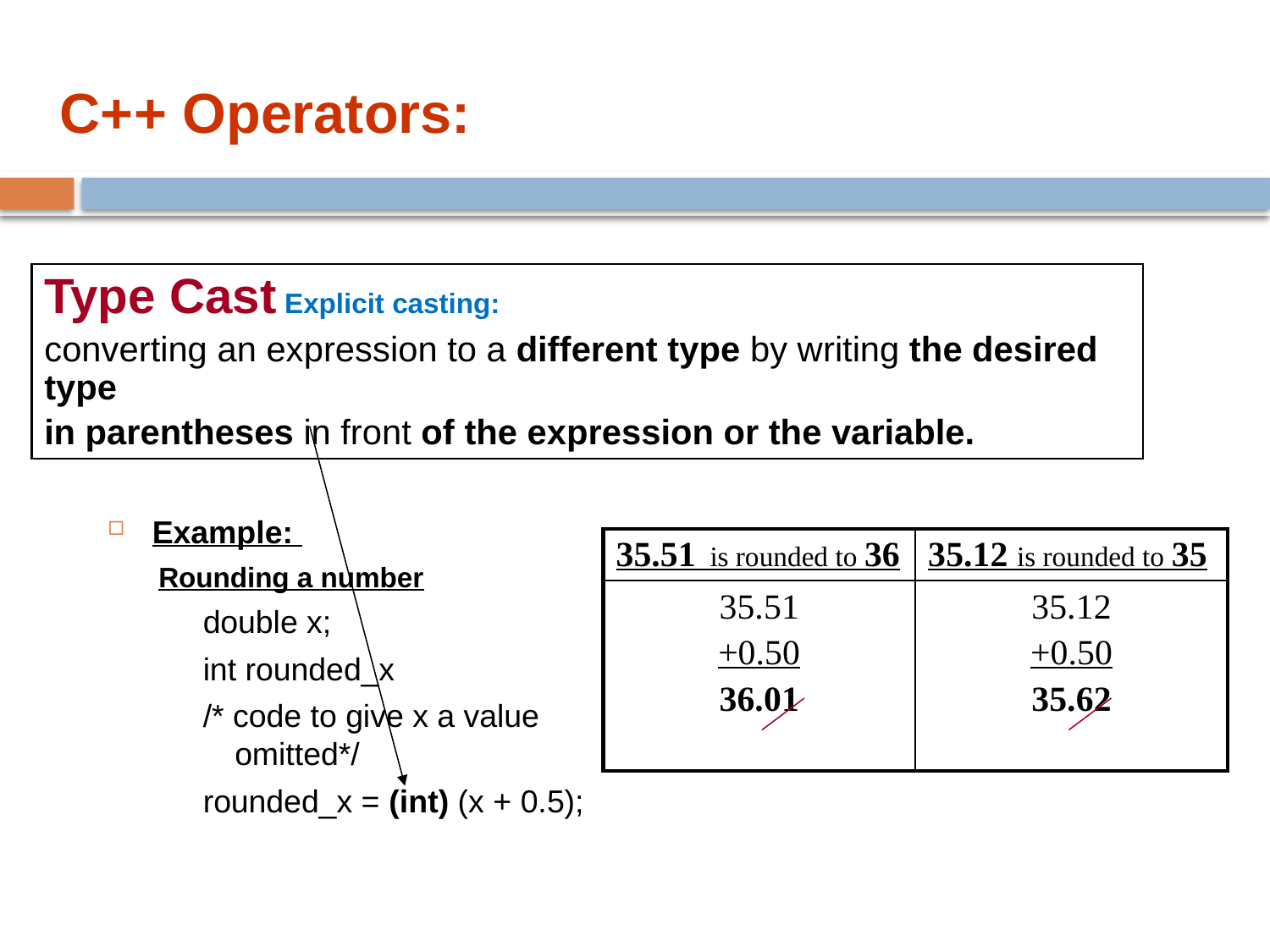

# C++ Operators:
Type Cast Explicit casting:
converting an expression to a different type by writing the desired type
in parentheses in front of the expression or the variable.

Example:
Rounding a number
double x;
int rounded_x
/* code to give x a value omitted*/
rounded_x = (int) (x + 0.5);

| 35.51 is rounded to 36 | 35.12 is rounded to 35 |
| --- | --- |
| 35.51 +0.50 36.01 | 35.12 +0.50 35.62 |

20